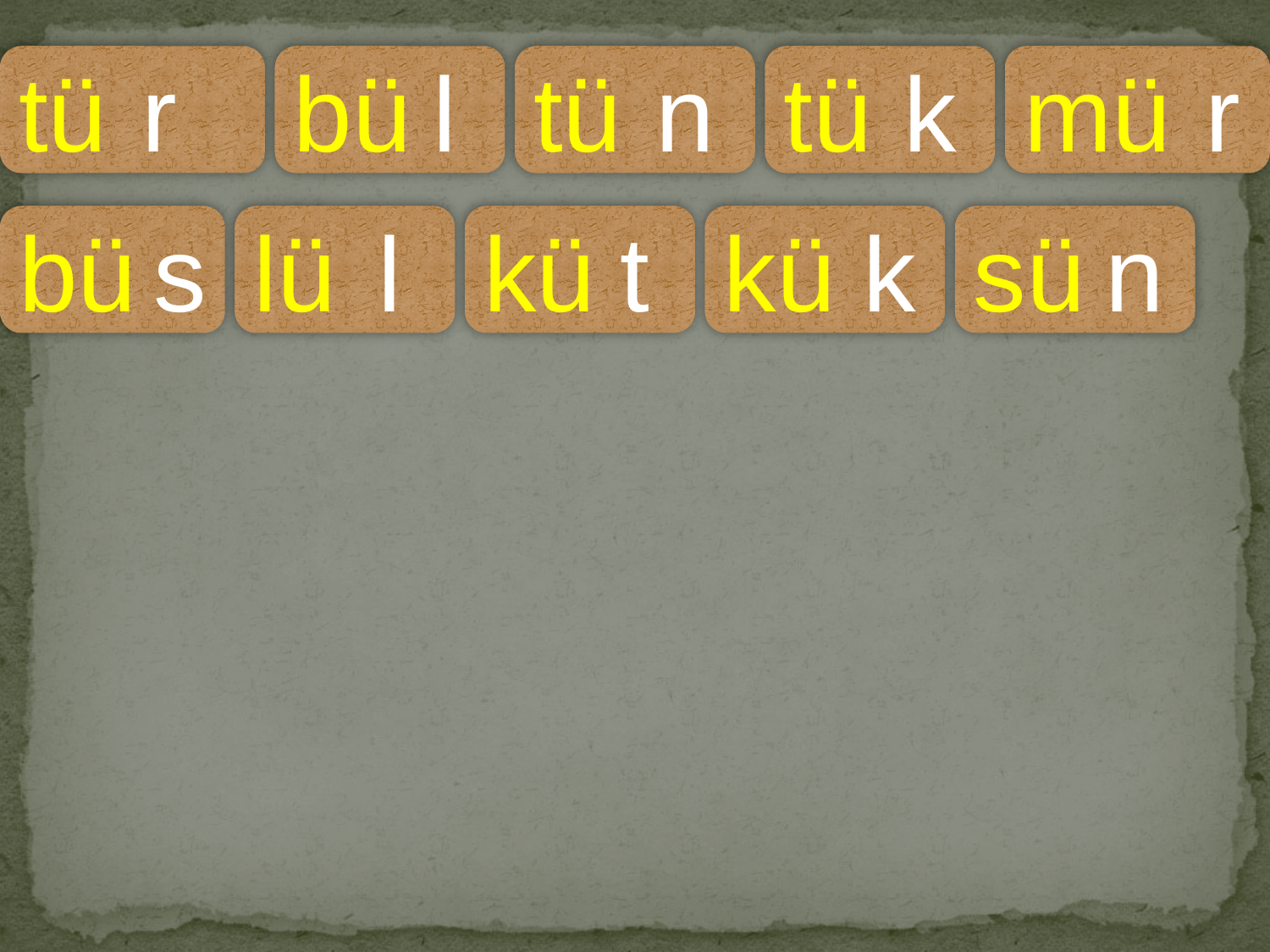

tü
r
bü
l
tü
n
tü
k
mü
r
bü
s
lü
l
kü
t
kü
k
sü
n